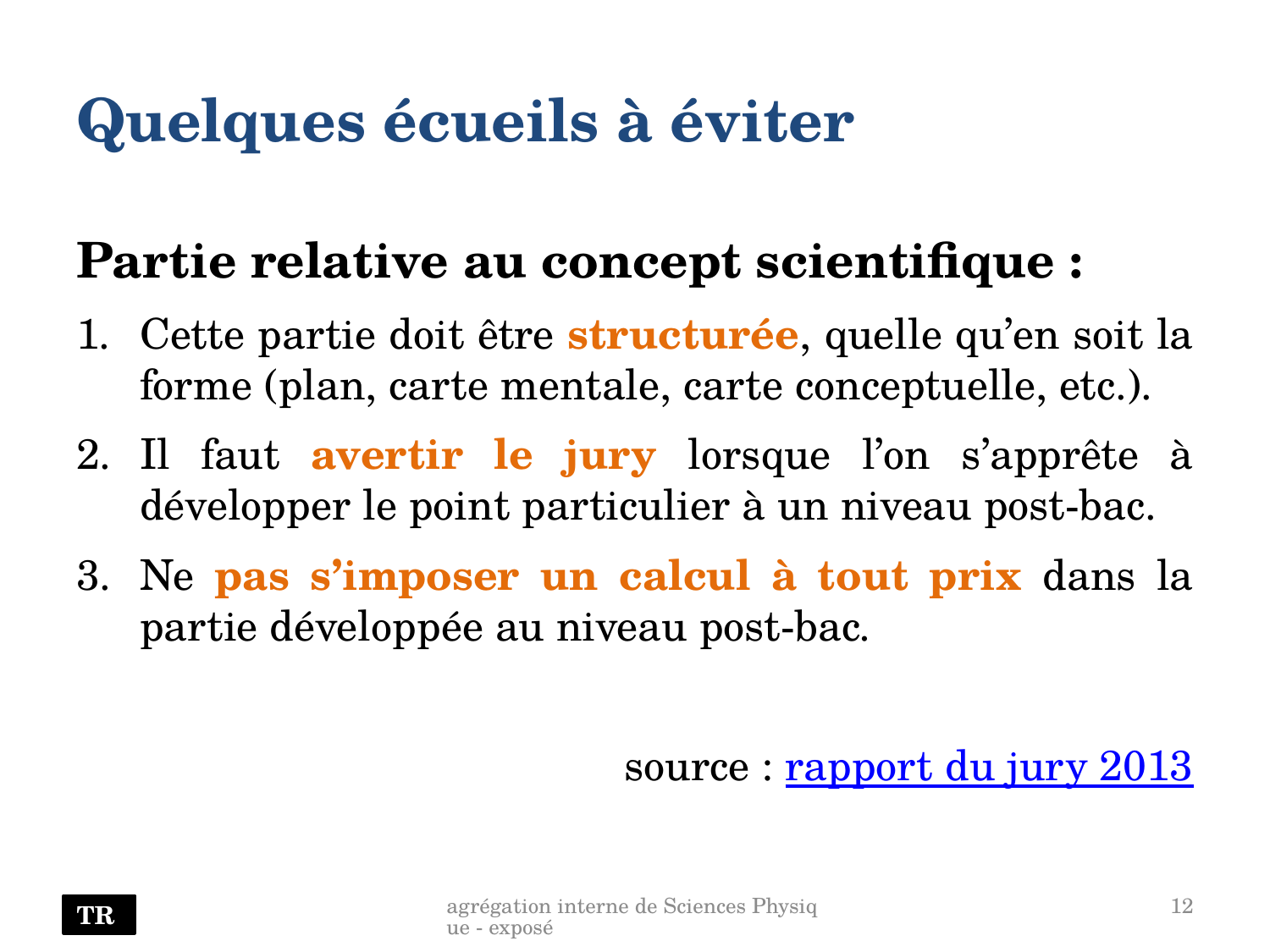

# Quelques écueils à éviter
Partie relative au concept scientifique :
Cette partie doit être structurée, quelle qu’en soit la forme (plan, carte mentale, carte conceptuelle, etc.).
Il faut avertir le jury lorsque l’on s’apprête à développer le point particulier à un niveau post-bac.
Ne pas s’imposer un calcul à tout prix dans la partie développée au niveau post-bac.

source : rapport du jury 2013

agrégation interne de Sciences Physique - exposé
12
TR